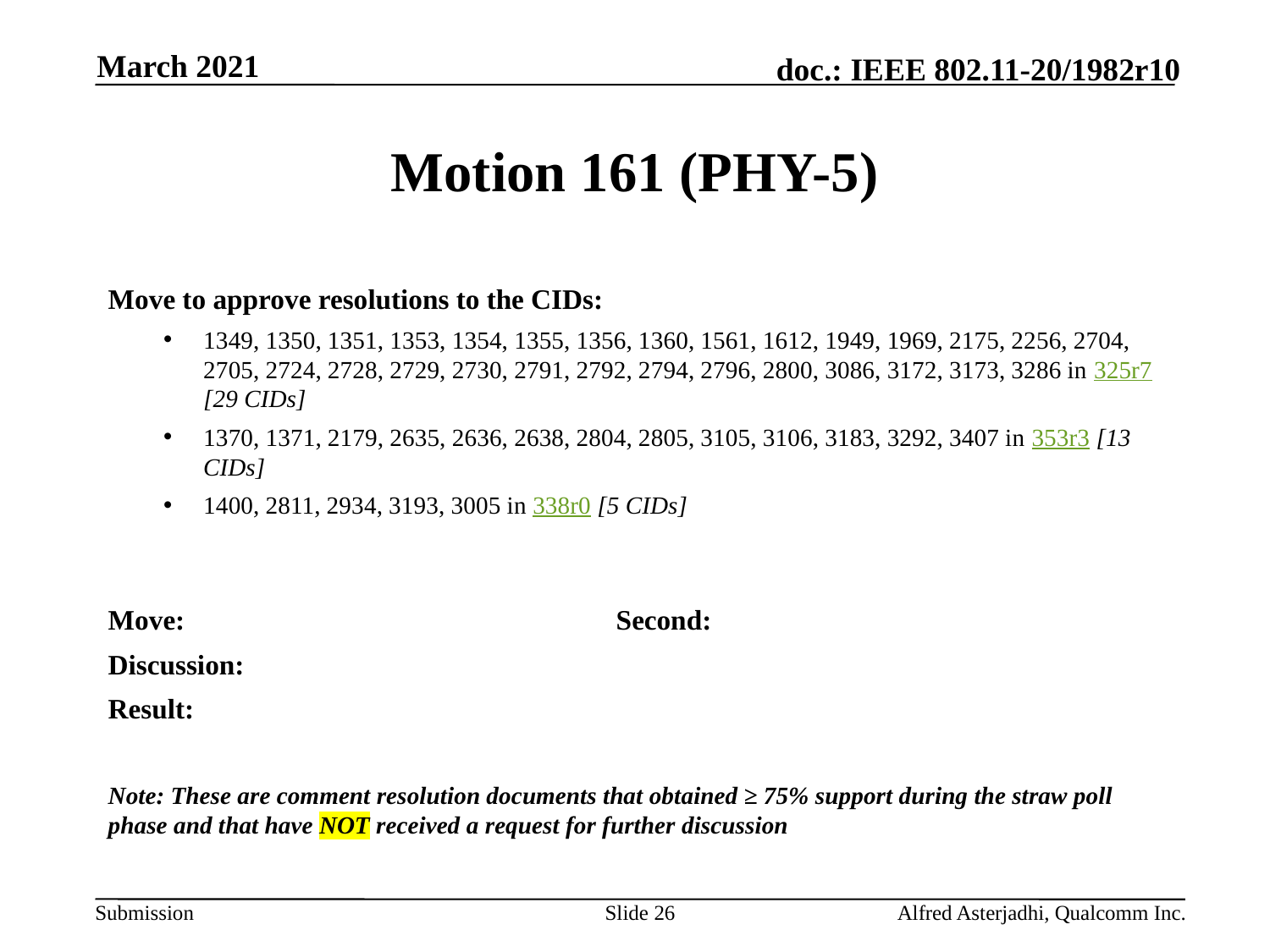

March 2021
# Motion 161 (PHY-5)
Move to approve resolutions to the CIDs:
1349, 1350, 1351, 1353, 1354, 1355, 1356, 1360, 1561, 1612, 1949, 1969, 2175, 2256, 2704, 2705, 2724, 2728, 2729, 2730, 2791, 2792, 2794, 2796, 2800, 3086, 3172, 3173, 3286 in 325r7 [29 CIDs]
1370, 1371, 2179, 2635, 2636, 2638, 2804, 2805, 3105, 3106, 3183, 3292, 3407 in 353r3 [13 CIDs]
1400, 2811, 2934, 3193, 3005 in 338r0 [5 CIDs]

Move: 				Second:
Discussion:
Result:

Note: These are comment resolution documents that obtained ≥ 75% support during the straw poll phase and that have NOT received a request for further discussion

Slide 26
Alfred Asterjadhi, Qualcomm Inc.